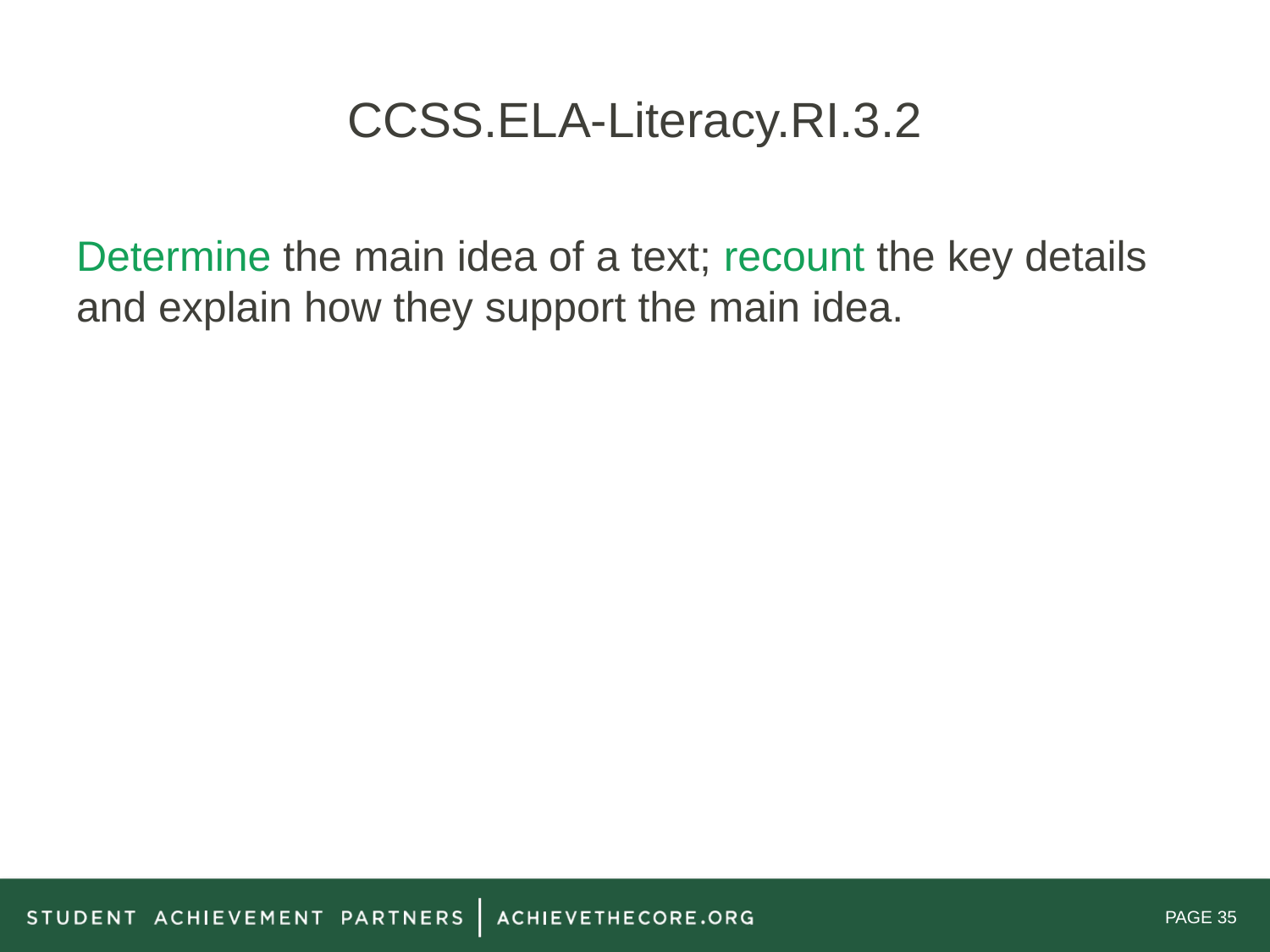

# CCSS.ELA-Literacy.RI.3.2
Determine the main idea of a text; recount the key details and explain how they support the main idea.